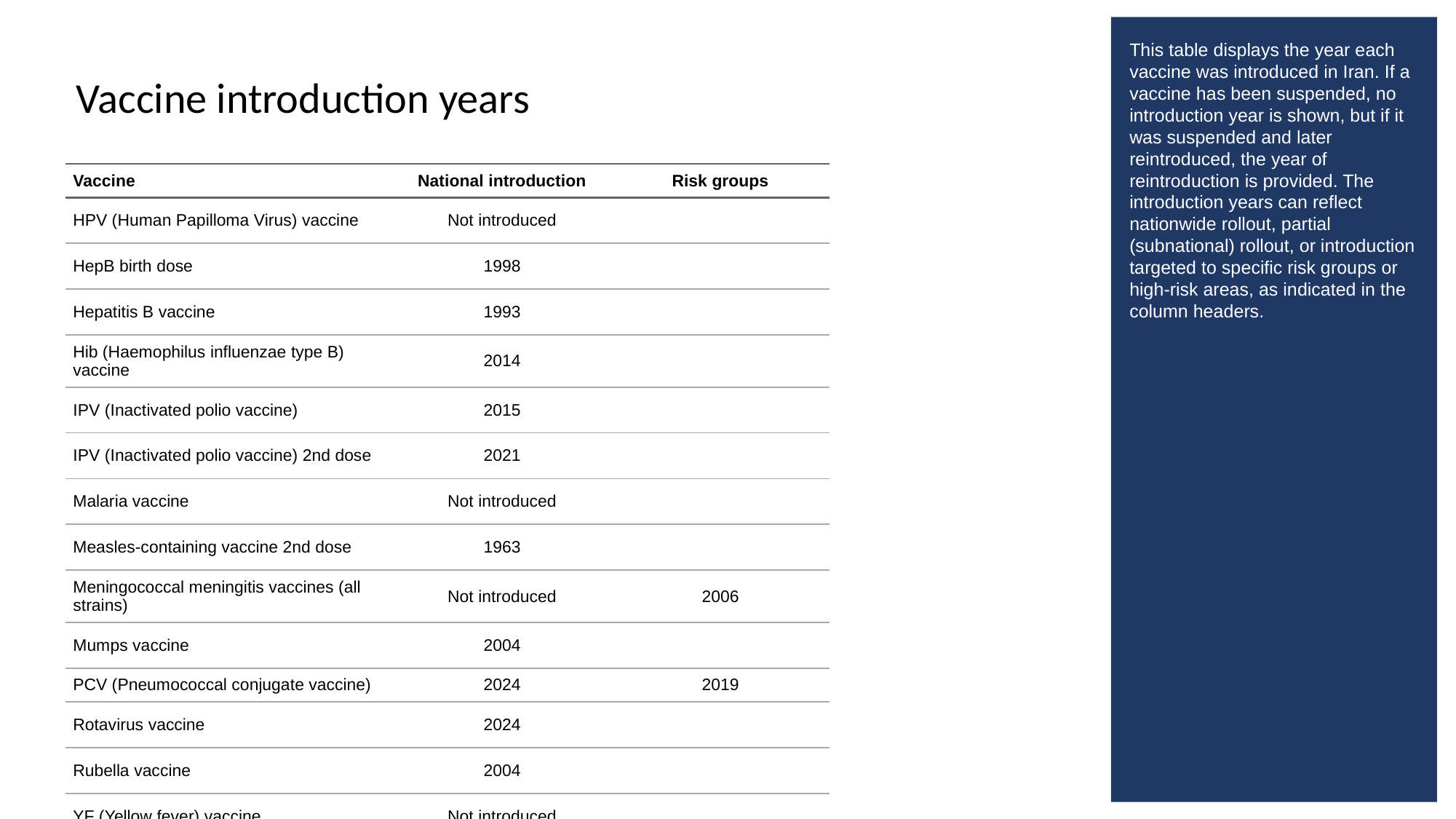

This table displays the year each vaccine was introduced in Iran. If a vaccine has been suspended, no introduction year is shown, but if it was suspended and later reintroduced, the year of reintroduction is provided. The introduction years can reflect nationwide rollout, partial (subnational) rollout, or introduction targeted to specific risk groups or high-risk areas, as indicated in the column headers.
# Vaccine introduction years
| Vaccine | National introduction | Risk groups |
| --- | --- | --- |
| HPV (Human Papilloma Virus) vaccine | Not introduced |  |
| HepB birth dose | 1998 |  |
| Hepatitis B vaccine | 1993 |  |
| Hib (Haemophilus influenzae type B) vaccine | 2014 |  |
| IPV (Inactivated polio vaccine) | 2015 |  |
| IPV (Inactivated polio vaccine) 2nd dose | 2021 |  |
| Malaria vaccine | Not introduced |  |
| Measles-containing vaccine 2nd dose | 1963 |  |
| Meningococcal meningitis vaccines (all strains) | Not introduced | 2006 |
| Mumps vaccine | 2004 |  |
| PCV (Pneumococcal conjugate vaccine) | 2024 | 2019 |
| Rotavirus vaccine | 2024 |  |
| Rubella vaccine | 2004 |  |
| YF (Yellow fever) vaccine | Not introduced |  |